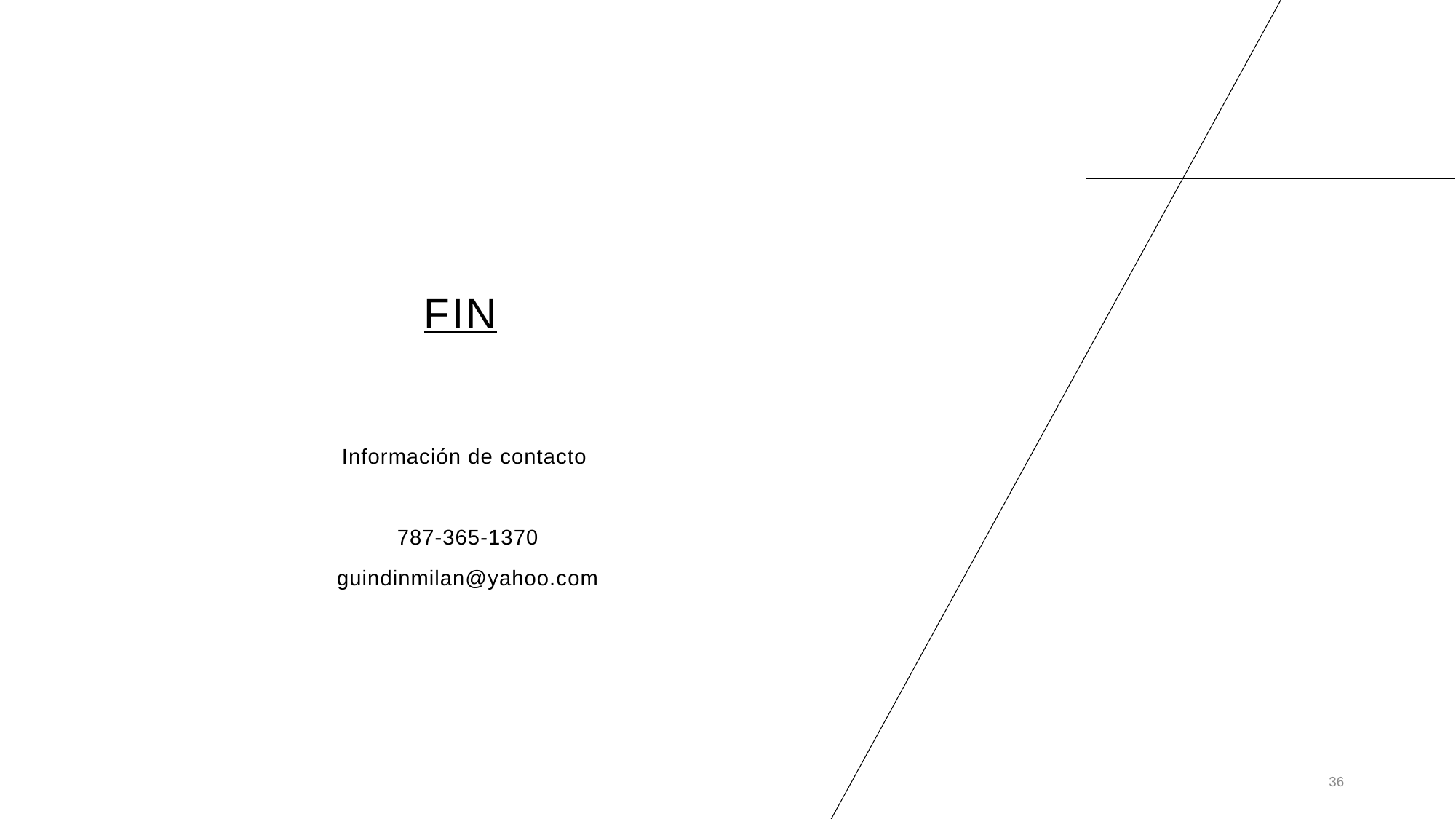

# FIN
Información de contacto

787-365-1370
guindinmilan@yahoo.com

36